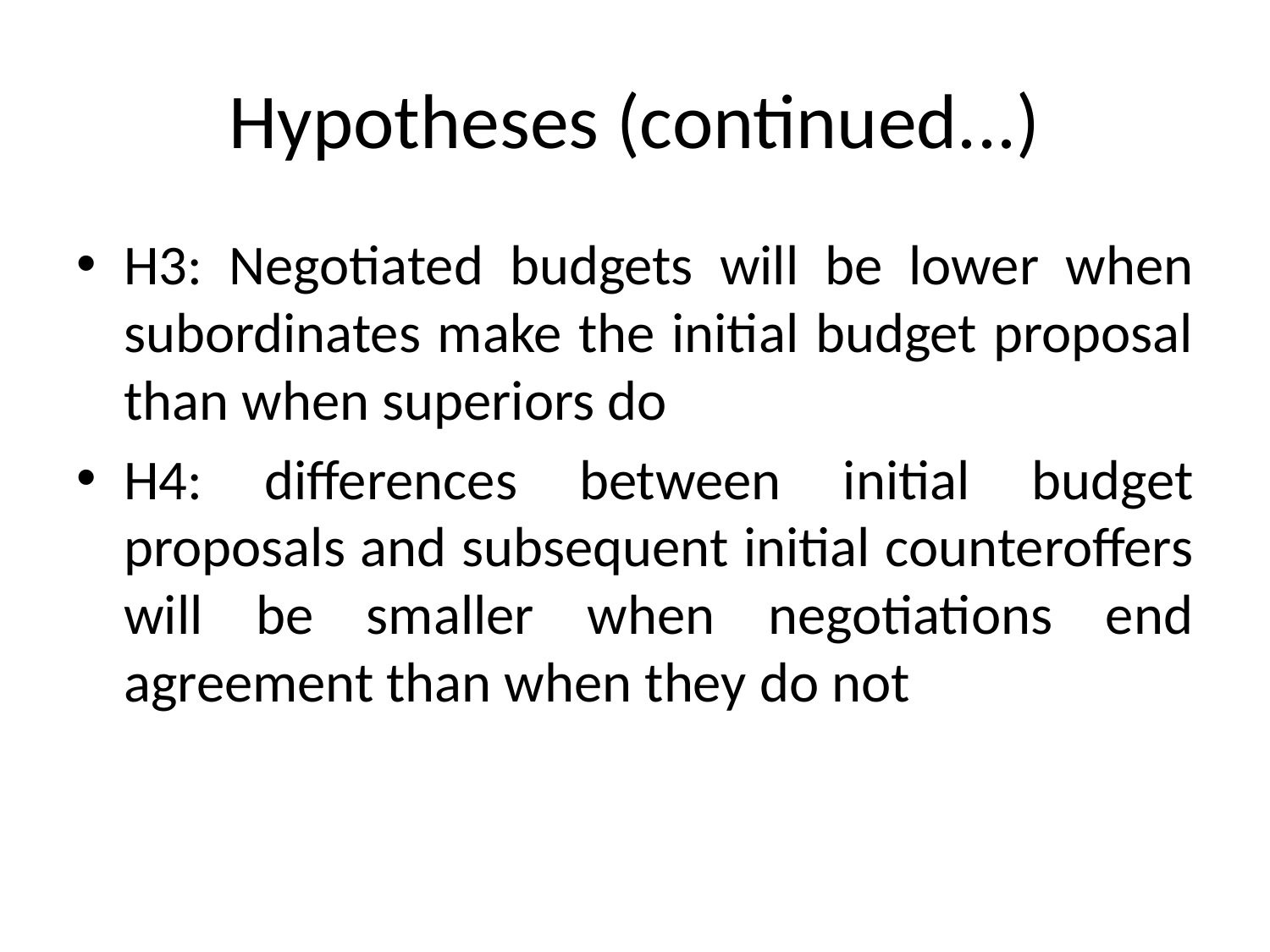

# Hypotheses (continued...)
H3: Negotiated budgets will be lower when subordinates make the initial budget proposal than when superiors do
H4: differences between initial budget proposals and subsequent initial counteroffers will be smaller when negotiations end agreement than when they do not